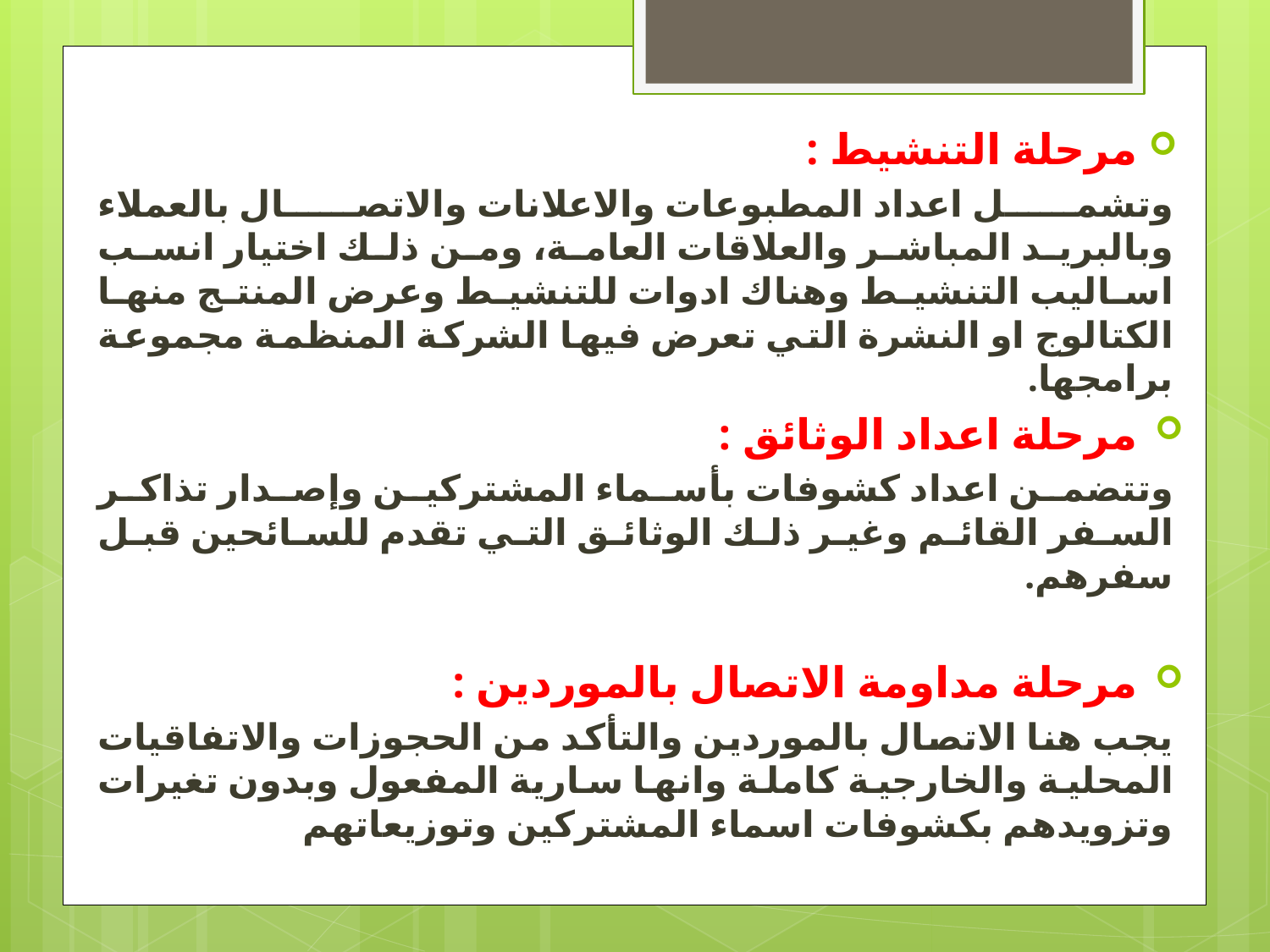

مرحلة التنشيط :
وتشمل اعداد المطبوعات والاعلانات والاتصال بالعملاء وبالبريد المباشر والعلاقات العامة، ومن ذلك اختيار انسب اساليب التنشيط وهناك ادوات للتنشيط وعرض المنتج منها الكتالوج او النشرة التي تعرض فيها الشركة المنظمة مجموعة برامجها.
مرحلة اعداد الوثائق :
وتتضمن اعداد كشوفات بأسماء المشتركين وإصدار تذاكر السفر القائم وغير ذلك الوثائق التي تقدم للسائحين قبل سفرهم.

مرحلة مداومة الاتصال بالموردين :
يجب هنا الاتصال بالموردين والتأكد من الحجوزات والاتفاقيات المحلية والخارجية كاملة وانها سارية المفعول وبدون تغيرات وتزويدهم بكشوفات اسماء المشتركين وتوزيعاتهم